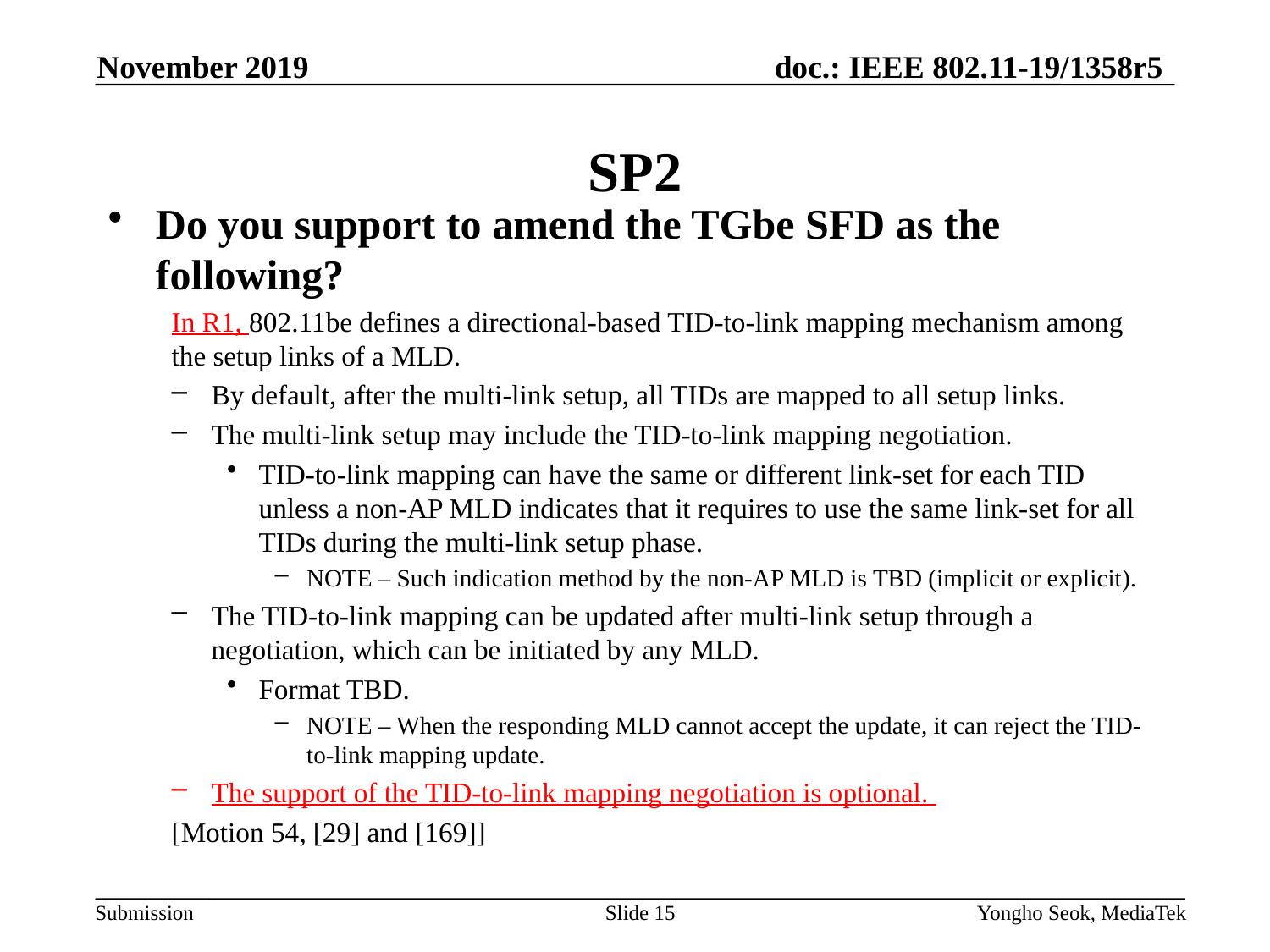

November 2019
# SP2
Do you support to amend the TGbe SFD as the following?
In R1, 802.11be defines a directional-based TID-to-link mapping mechanism among the setup links of a MLD.
By default, after the multi-link setup, all TIDs are mapped to all setup links.
The multi-link setup may include the TID-to-link mapping negotiation.
TID-to-link mapping can have the same or different link-set for each TID unless a non-AP MLD indicates that it requires to use the same link-set for all TIDs during the multi-link setup phase.
NOTE – Such indication method by the non-AP MLD is TBD (implicit or explicit).
The TID-to-link mapping can be updated after multi-link setup through a negotiation, which can be initiated by any MLD.
Format TBD.
NOTE – When the responding MLD cannot accept the update, it can reject the TID-to-link mapping update.
The support of the TID-to-link mapping negotiation is optional.
[Motion 54, [29] and [169]]
Slide 15
Yongho Seok, MediaTek